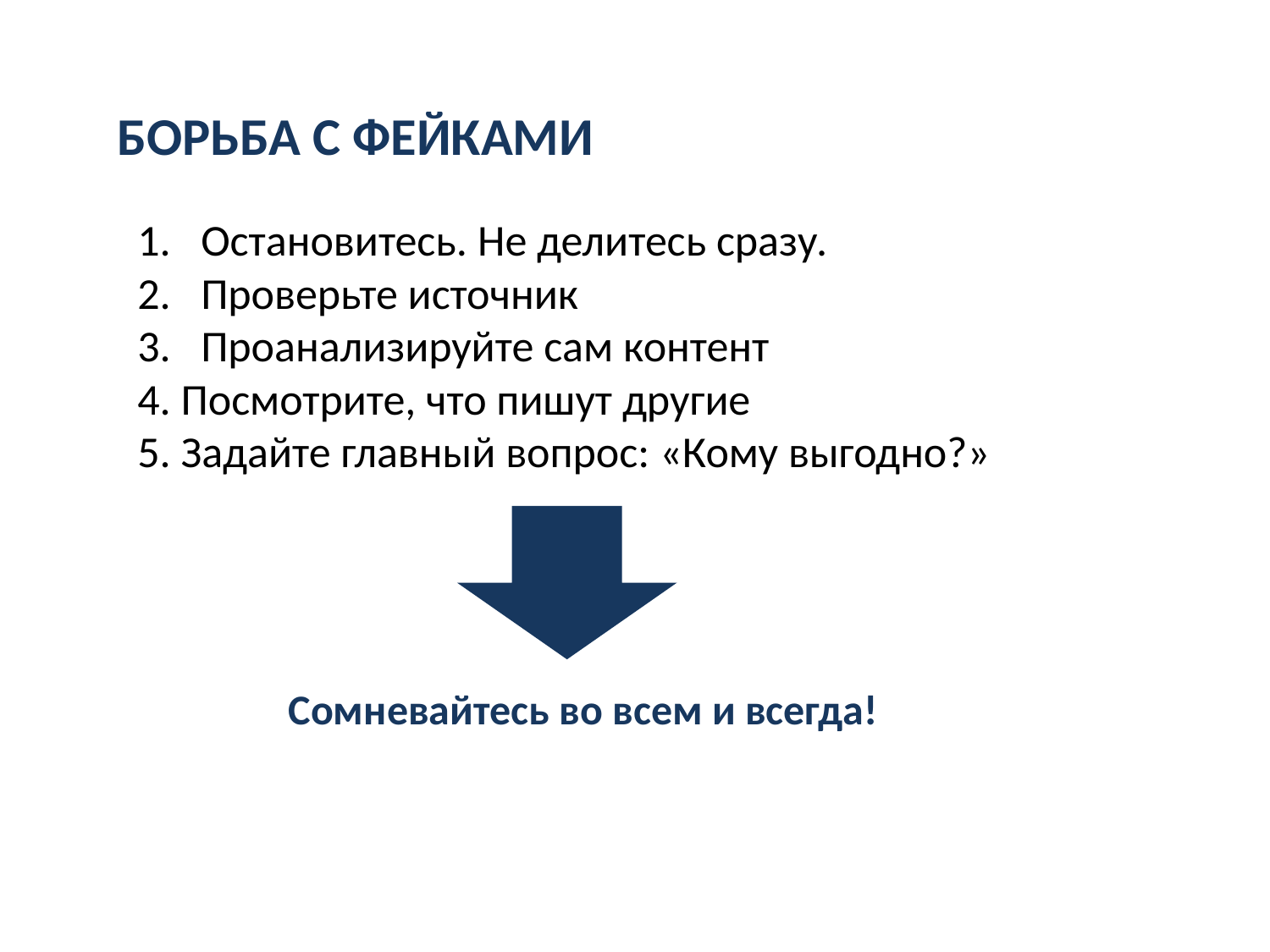

БОРЬБА С ФЕЙКАМИ
Остановитесь. Не делитесь сразу.
Проверьте источник
Проанализируйте сам контент
4. Посмотрите, что пишут другие
5. Задайте главный вопрос: «Кому выгодно?»

Сомневайтесь во всем и всегда!